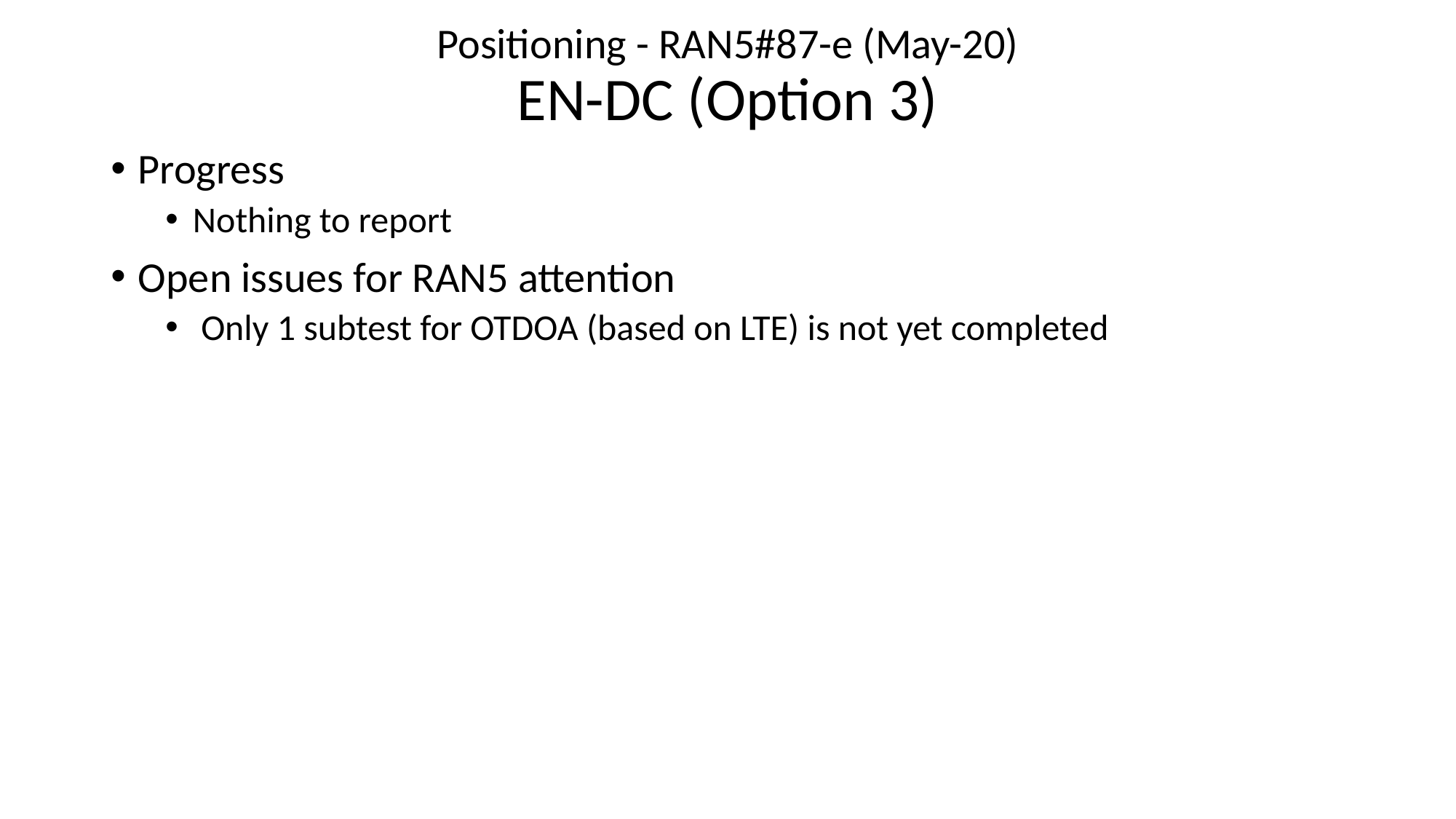

# Positioning - RAN5#87-e (May-20) EN-DC (Option 3)
Progress
Nothing to report
Open issues for RAN5 attention
 Only 1 subtest for OTDOA (based on LTE) is not yet completed